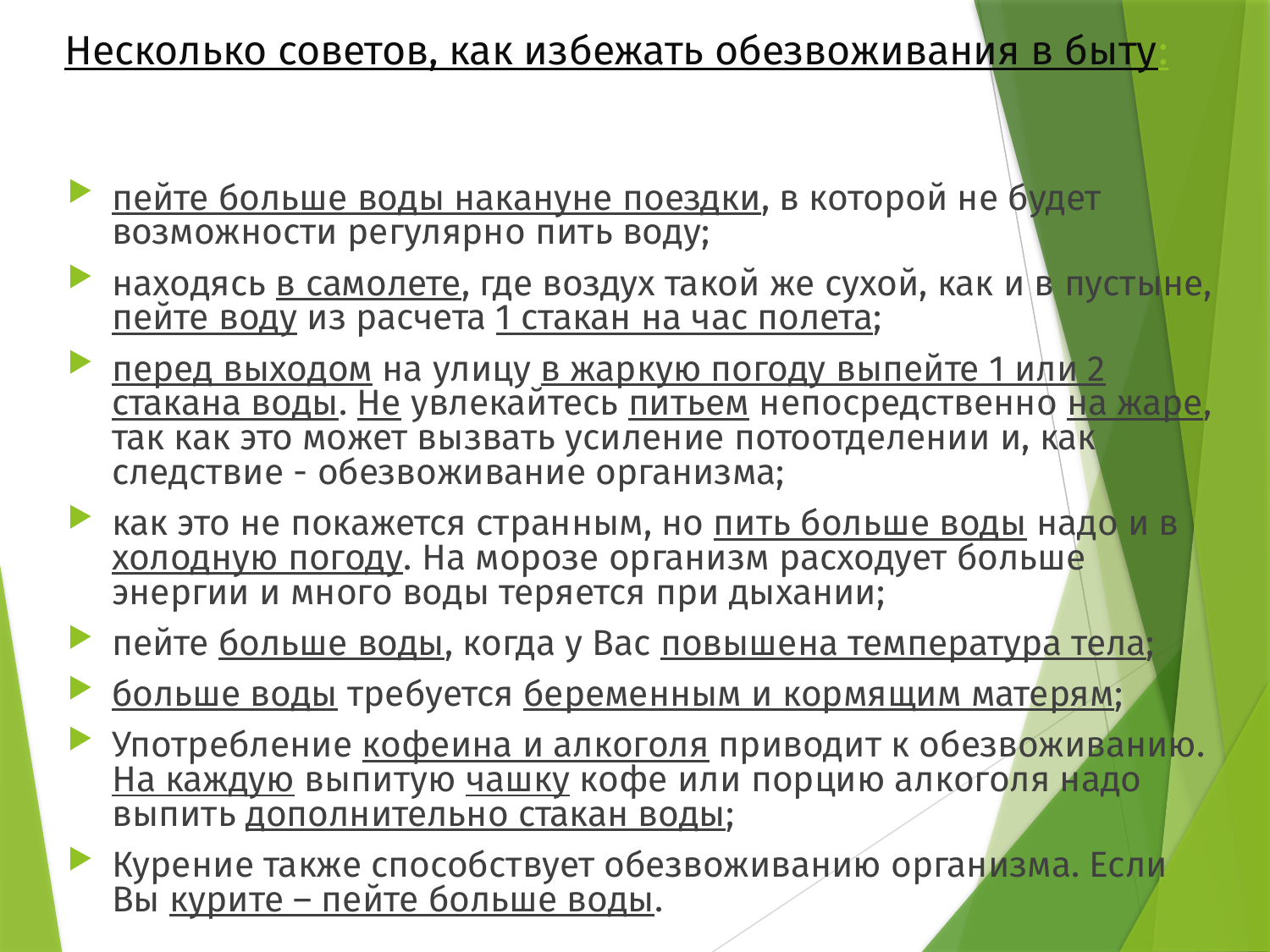

# Несколько советов, как избежать обезвоживания в быту:
пейте больше воды накануне поездки, в которой не будет возможности регулярно пить воду;
находясь в самолете, где воздух такой же сухой, как и в пустыне, пейте воду из расчета 1 стакан на час полета;
перед выходом на улицу в жаркую погоду выпейте 1 или 2 стакана воды. Не увлекайтесь питьем непосредственно на жаре, так как это может вызвать усиление потоотделении и, как следствие - обезвоживание организма;
как это не покажется странным, но пить больше воды надо и в холодную погоду. На морозе организм расходует больше энергии и много воды теряется при дыхании;
пейте больше воды, когда у Вас повышена температура тела;
больше воды требуется беременным и кормящим матерям;
Употребление кофеина и алкоголя приводит к обезвоживанию. На каждую выпитую чашку кофе или порцию алкоголя надо выпить дополнительно стакан воды;
Курение также способствует обезвоживанию организма. Если Вы курите – пейте больше воды.